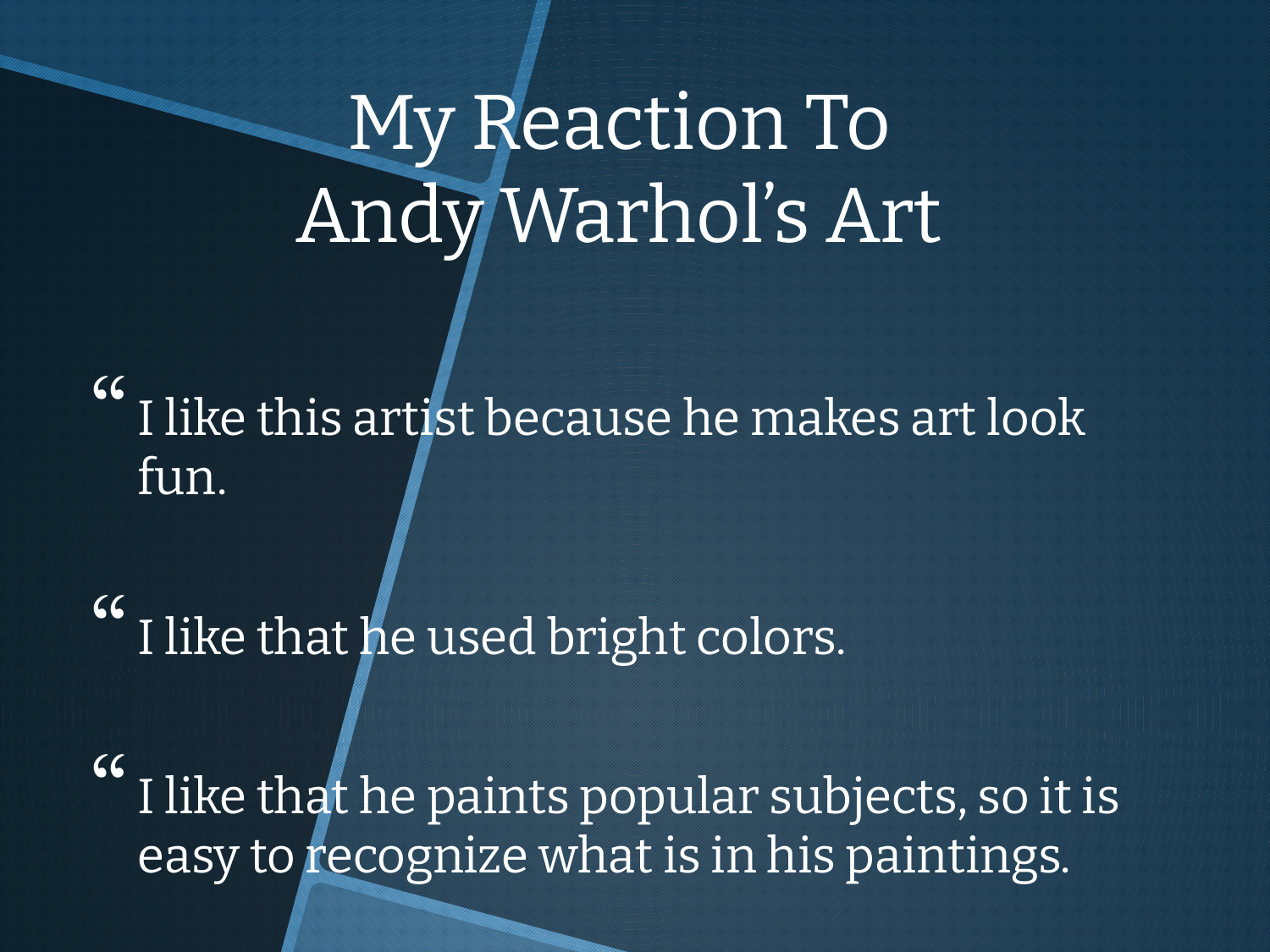

# My Reaction To Andy Warhol’s Art
I like this artist because he makes art look fun.

I like that he used bright colors.

I like that he paints popular subjects, so it is easy to recognize what is in his paintings.